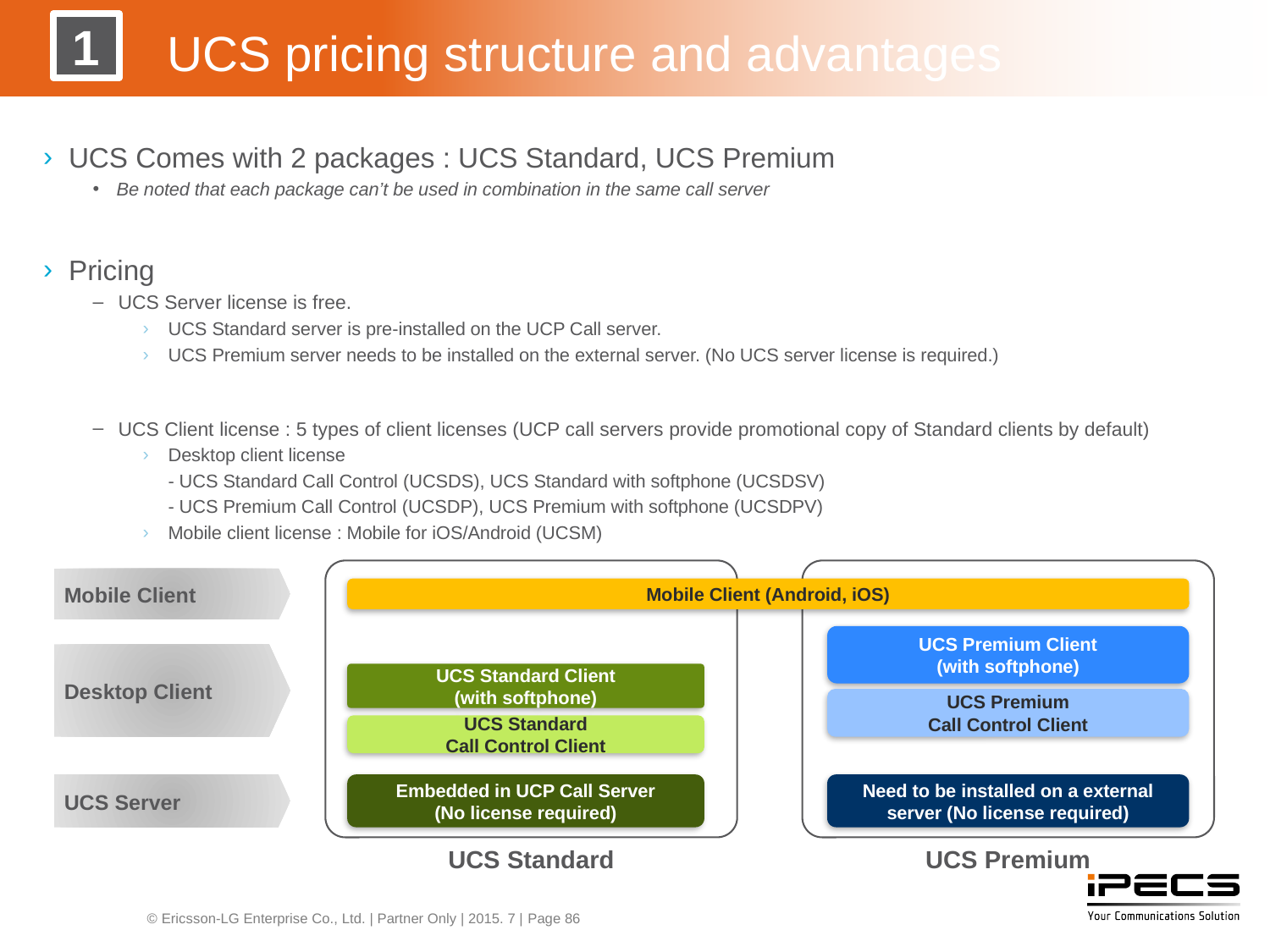

UCS pricing structure and advantages
1
UCS Comes with 2 packages : UCS Standard, UCS Premium
Be noted that each package can’t be used in combination in the same call server

Pricing
UCS Server license is free.
UCS Standard server is pre-installed on the UCP Call server.
UCS Premium server needs to be installed on the external server. (No UCS server license is required.)

UCS Client license : 5 types of client licenses (UCP call servers provide promotional copy of Standard clients by default)
Desktop client license
     - UCS Standard Call Control (UCSDS), UCS Standard with softphone (UCSDSV)
     - UCS Premium Call Control (UCSDP), UCS Premium with softphone (UCSDPV)
Mobile client license : Mobile for iOS/Android (UCSM)

Mobile Client
Mobile Client (Android, iOS)
UCS Premium Client
(with softphone)
UCS Standard Client
(with softphone)
UCS Premium
Call Control Client
UCS Standard
Call Control Client
Embedded in UCP Call Server
(No license required)
Need to be installed on a external server (No license required)
Desktop Client
UCS Server
UCS Standard
UCS Premium